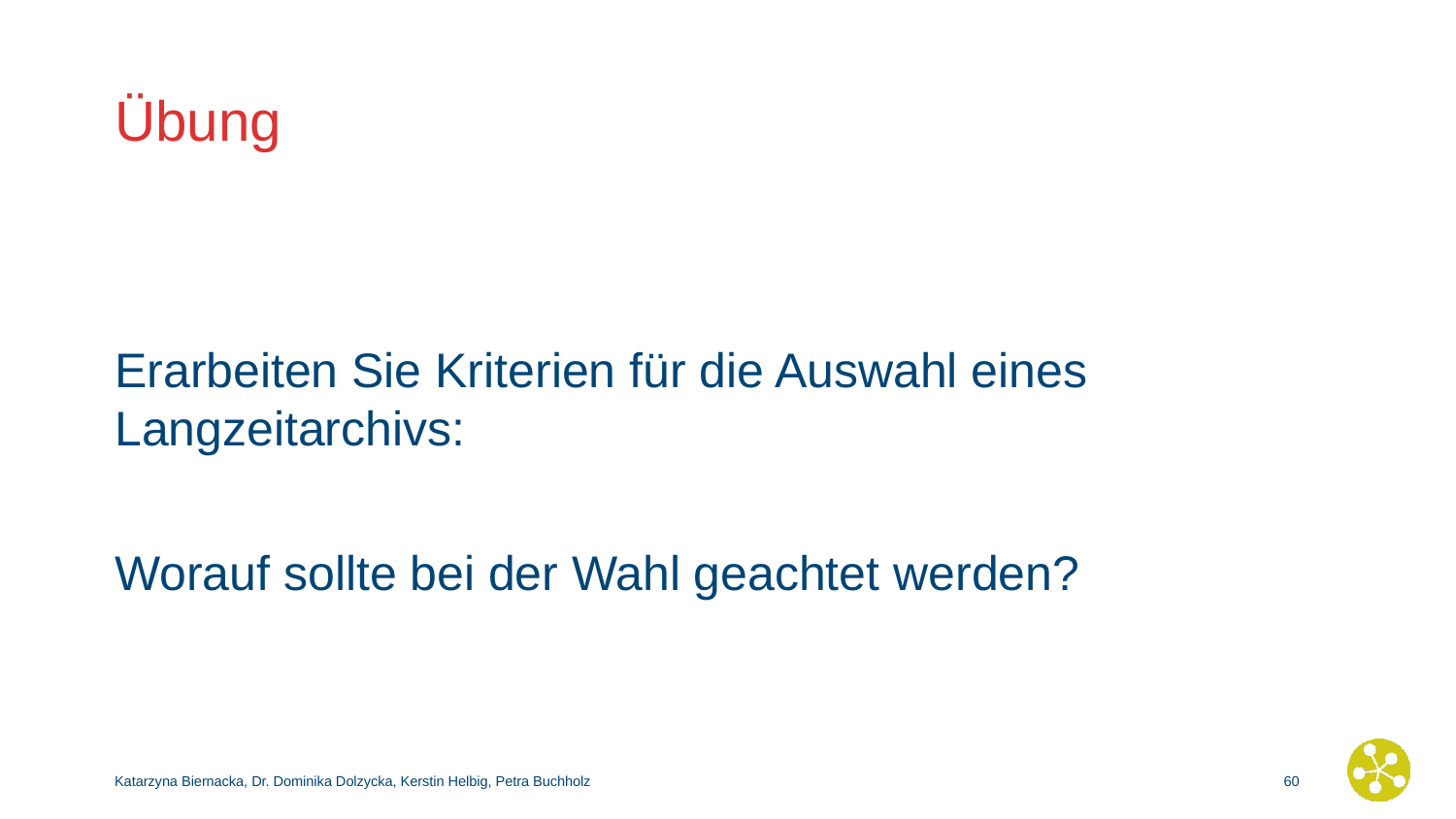

# Übung
Erarbeiten Sie Kriterien für die Auswahl eines Langzeitarchivs:

Worauf sollte bei der Wahl geachtet werden?
Katarzyna Biernacka, Dr. Dominika Dolzycka, Kerstin Helbig, Petra Buchholz
60